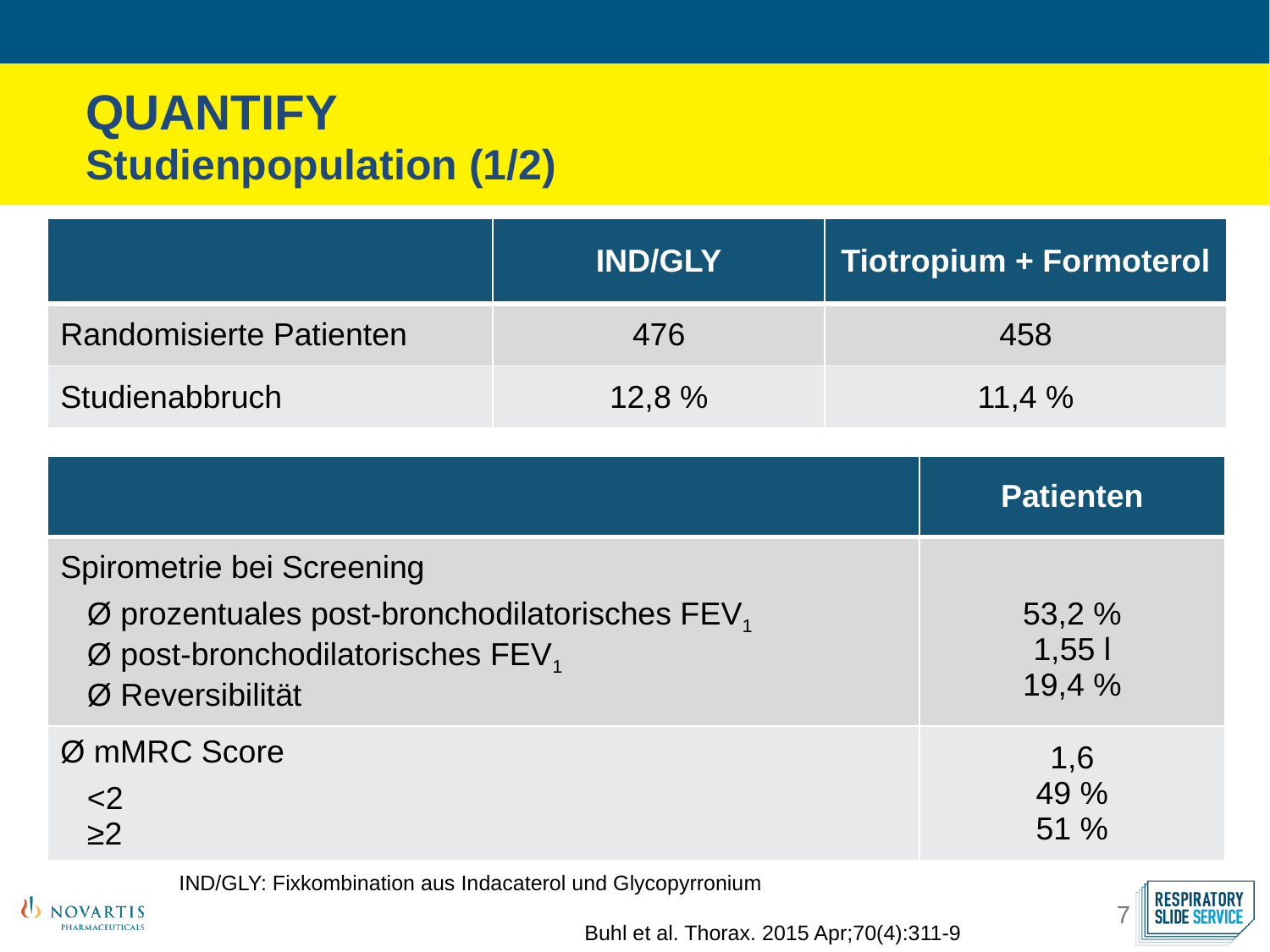

QUANTIFY
Studienpopulation (1/2)
|  | IND/GLY | Tiotropium + Formoterol |
| --- | --- | --- |
| Randomisierte Patienten | 476 | 458 |
| Studienabbruch | 12,8 % | 11,4 % |
|  | Patienten |
| --- | --- |
| Spirometrie bei Screening Ø prozentuales post-bronchodilatorisches FEV1 Ø post-bronchodilatorisches FEV1 Ø Reversibilität | 53,2 % 1,55 l 19,4 % |
| Ø mMRC Score <2 ≥2 | 1,6 49 % 51 % |
IND/GLY: Fixkombination aus Indacaterol und Glycopyrronium
Buhl et al. Thorax. 2015 Apr;70(4):311-9